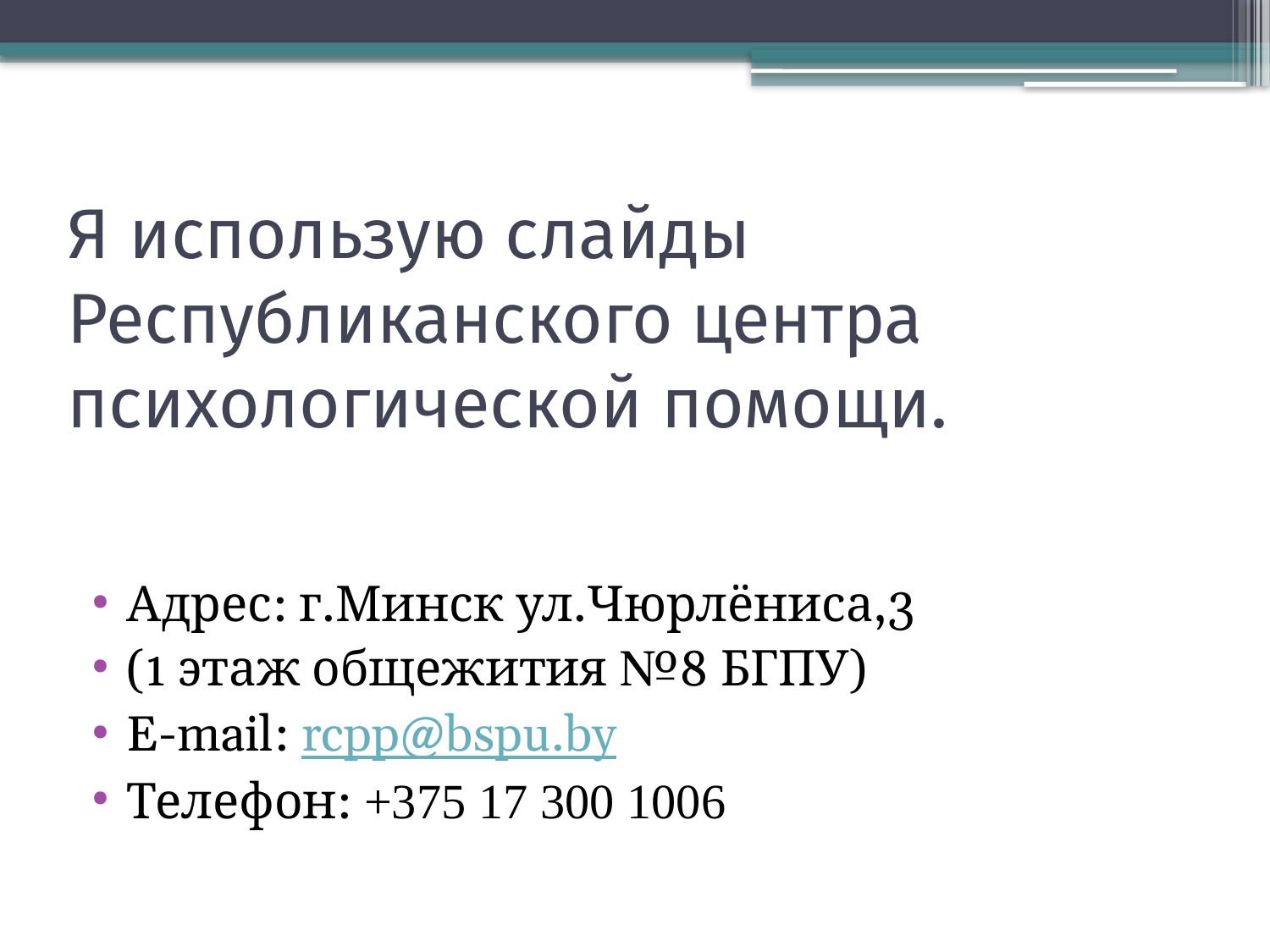

# Я использую слайды Республиканского центра психологической помощи.
Адрес: г.Минск ул.Чюрлёниса,3
(1 этаж общежития №8 БГПУ)
E-mail: rcpp@bspu.by
Телефон: +375 17 300 1006